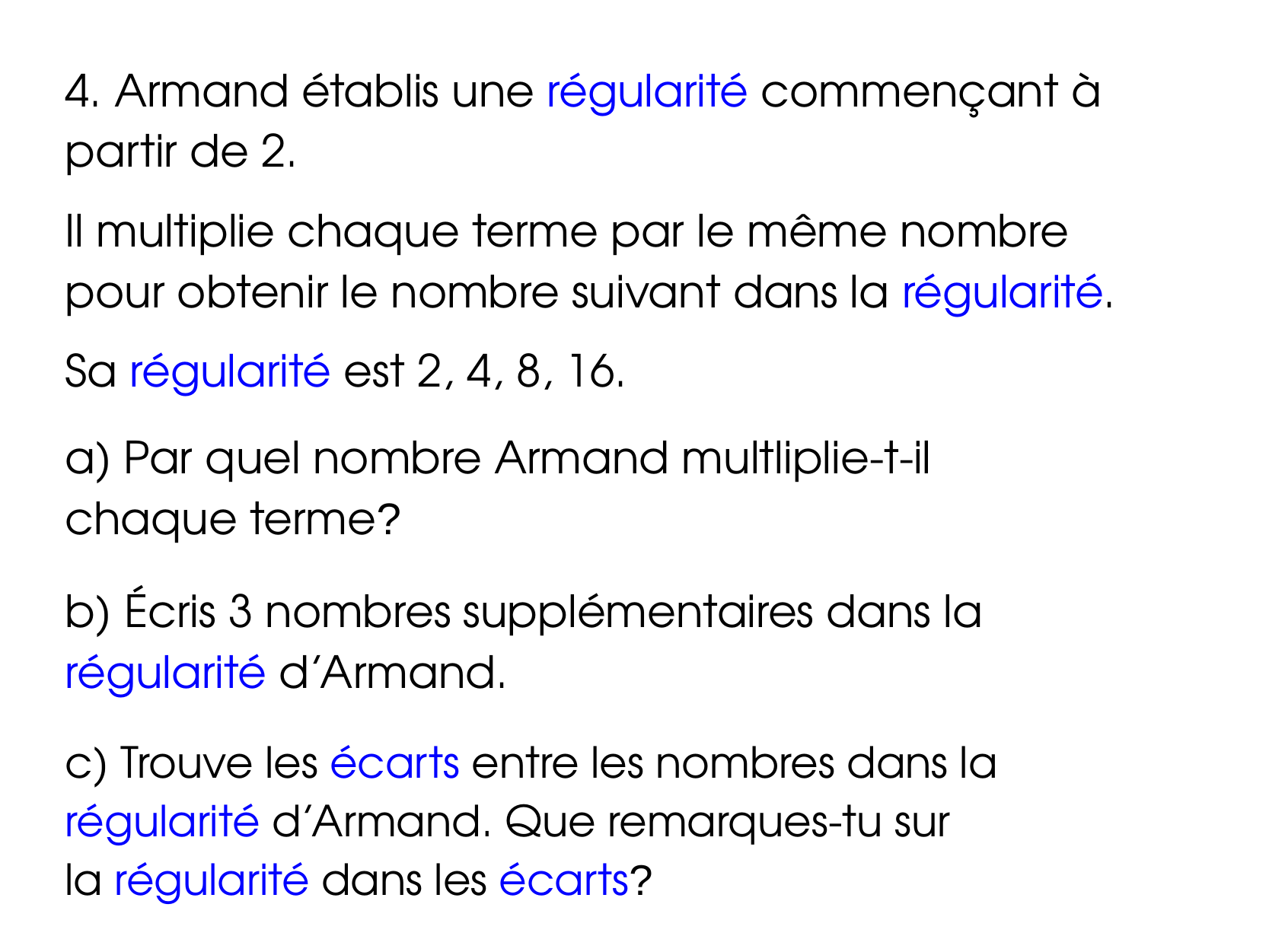

4. Armand établis une régularité commençant à partir de 2.
Il multiplie chaque terme par le même nombre pour obtenir le nombre suivant dans la régularité.
Sa régularité est 2, 4, 8, 16.
a) Par quel nombre Armand multliplie-t-il chaque terme?
b) Écris 3 nombres supplémentaires dans la régularité d’Armand.
c) Trouve les écarts entre les nombres dans la régularité d’Armand. Que remarques-tu sur
la régularité dans les écarts?